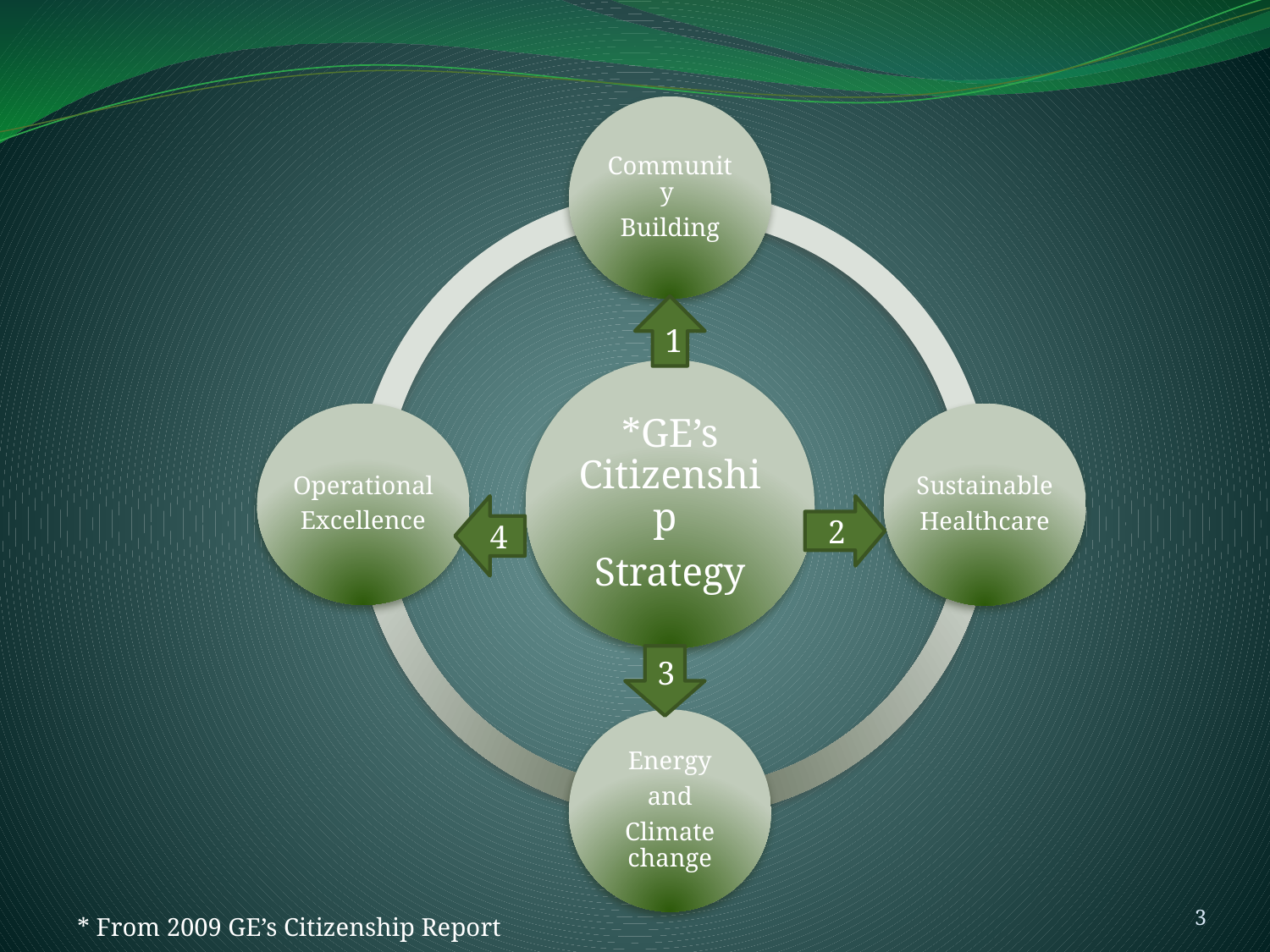

*GE’s Citizenship
Strategy
Community
Building
Sustainable
Healthcare
Energy
and
Climate change
Operational
Excellence
1
4
2
3

3

* From 2009 GE’s Citizenship Report